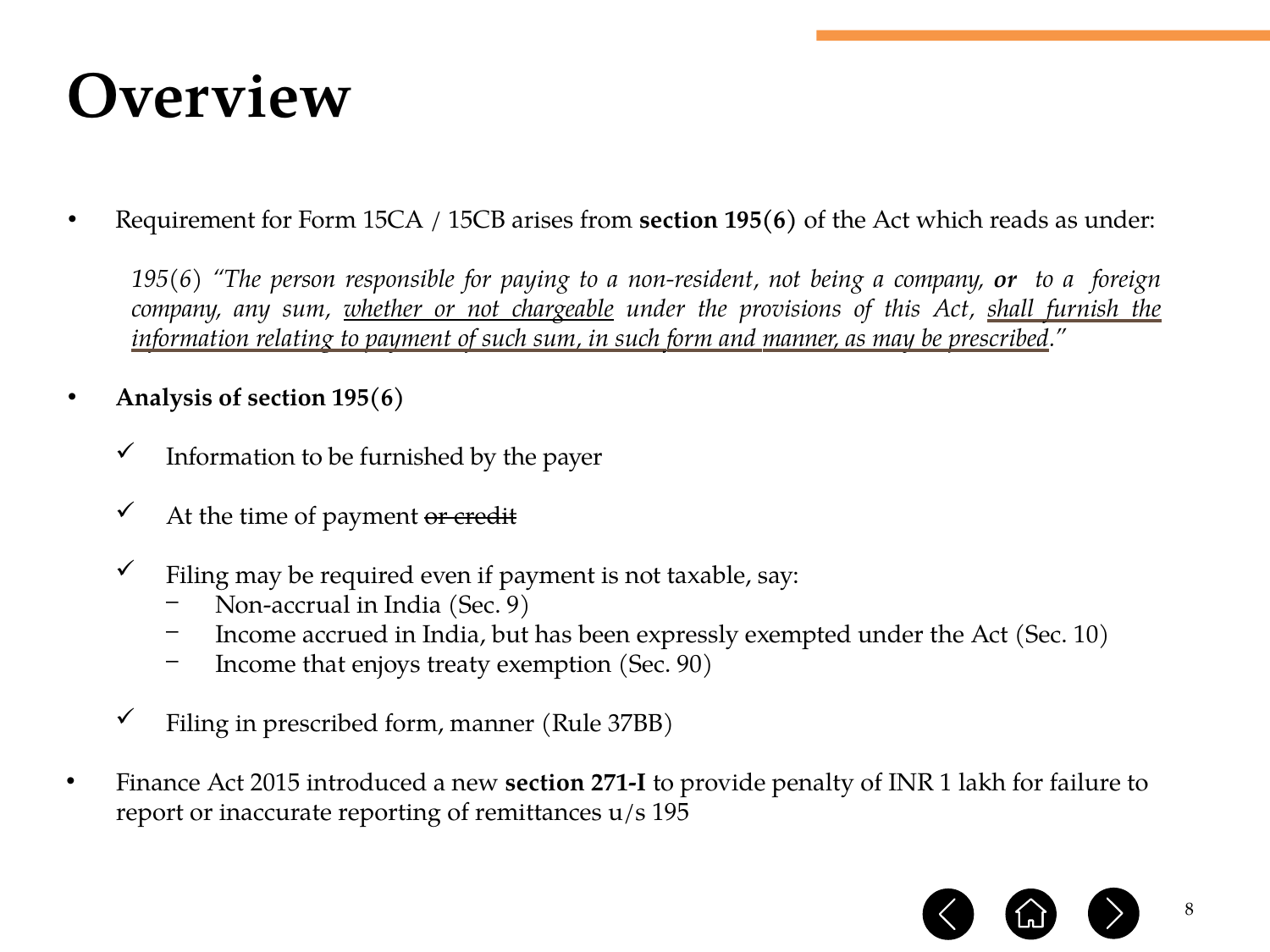

Overview

Requirement for Form 15CA / 15CB arises from section 195(6) of the Act which reads as under:

195(6) “The person responsible for paying to a non-resident, not being a company, or to a foreign company, any sum, whether or not chargeable under the provisions of this Act, shall furnish the information relating to payment of such sum, in such form and manner, as may be prescribed.”

Analysis of section 195(6)

Information to be furnished by the payer

At the time of payment or credit

Filing may be required even if payment is not taxable, say:
Non-accrual in India (Sec. 9)
Income accrued in India, but has been expressly exempted under the Act (Sec. 10)
Income that enjoys treaty exemption (Sec. 90)

Filing in prescribed form, manner (Rule 37BB)

Finance Act 2015 introduced a new section 271-I to provide penalty of INR 1 lakh for failure to report or inaccurate reporting of remittances u/s 195

8